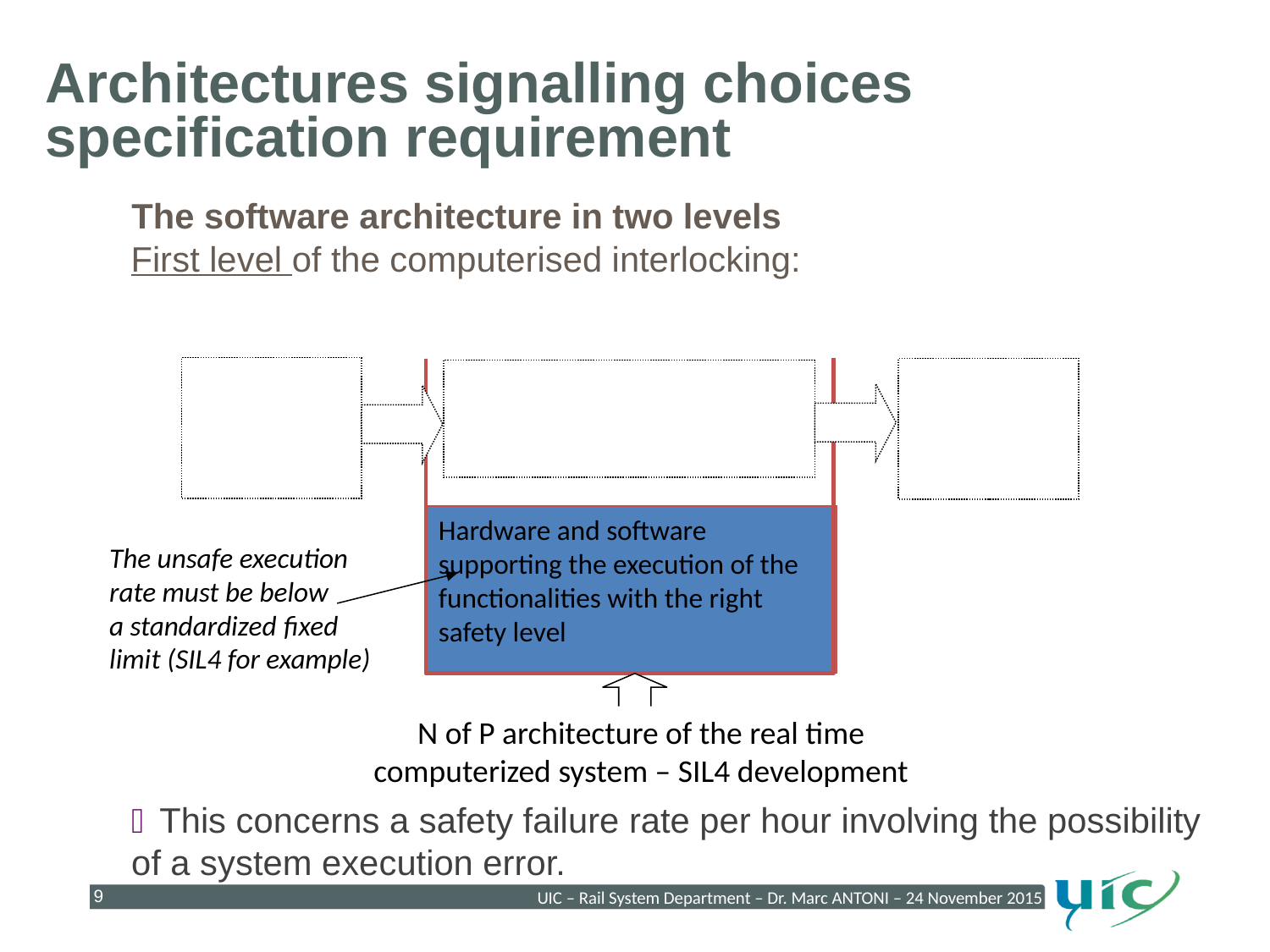

Architectures signalling choices specification requirement
The software architecture in two levels
First level of the computerised interlocking:

Hardware and software supporting the execution of the functionalities with the right safety level
The unsafe execution rate must be below
a standardized fixed limit (SIL4 for example)

N of P architecture of the real time computerized system – SIL4 development
⇒This concerns a safety failure rate per hour involving the possibility of a system execution error.
9
UIC – Rail System Department – Dr. Marc ANTONI – 24 November 2015
9